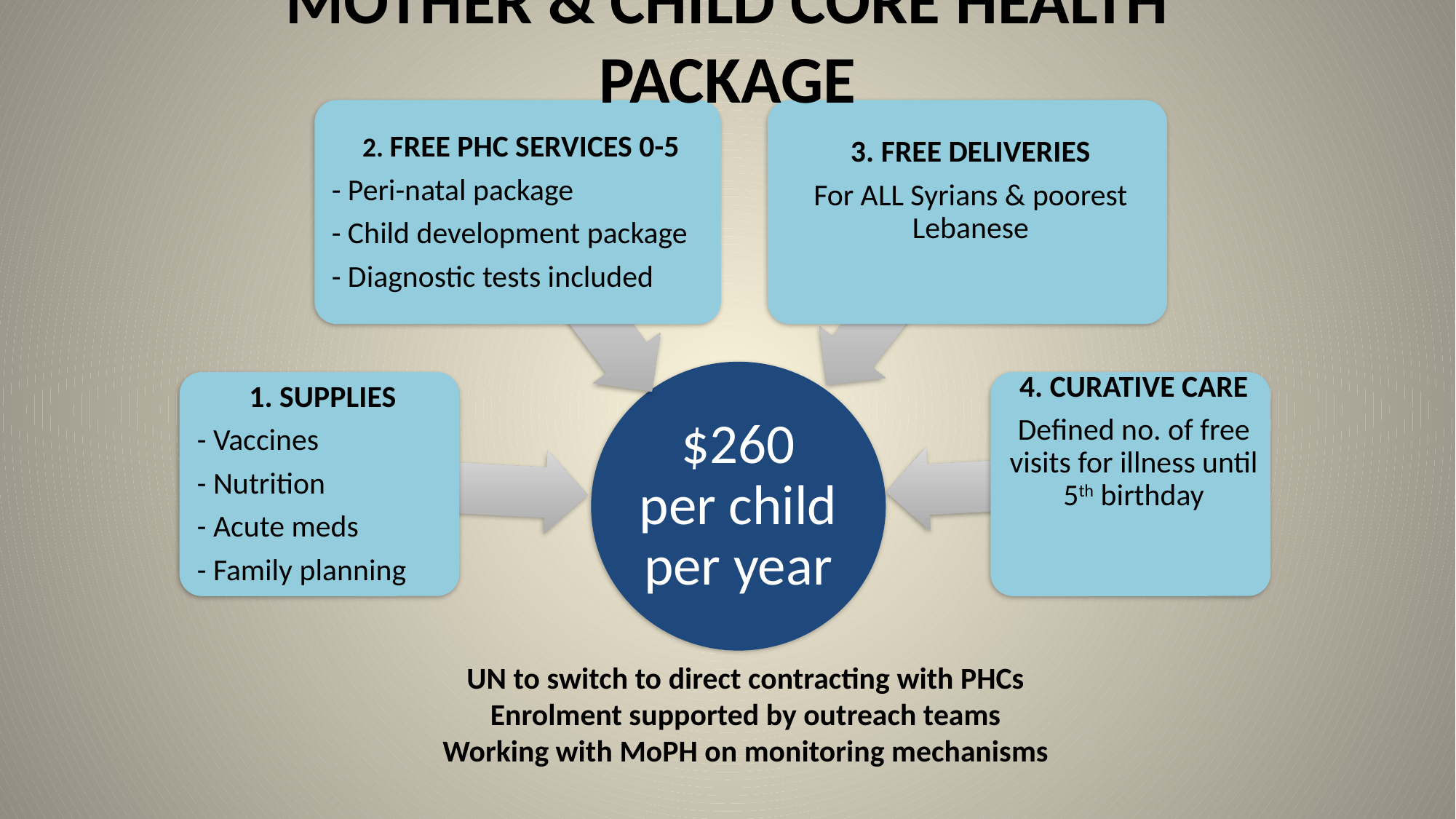

# Mother & Child Core Health Package
$260 per child per year
1. Supplies
- Vaccines
- Nutrition
- Acute meds
- Family planning
2. Free PHC Services 0-5
- Peri-natal package
- Child development package
- Diagnostic tests included
3. Free Deliveries
For ALL Syrians & poorest Lebanese

4. Curative care
Defined no. of free visits for illness until 5th birthday

UN to switch to direct contracting with PHCs
Enrolment supported by outreach teams
Working with MoPH on monitoring mechanisms